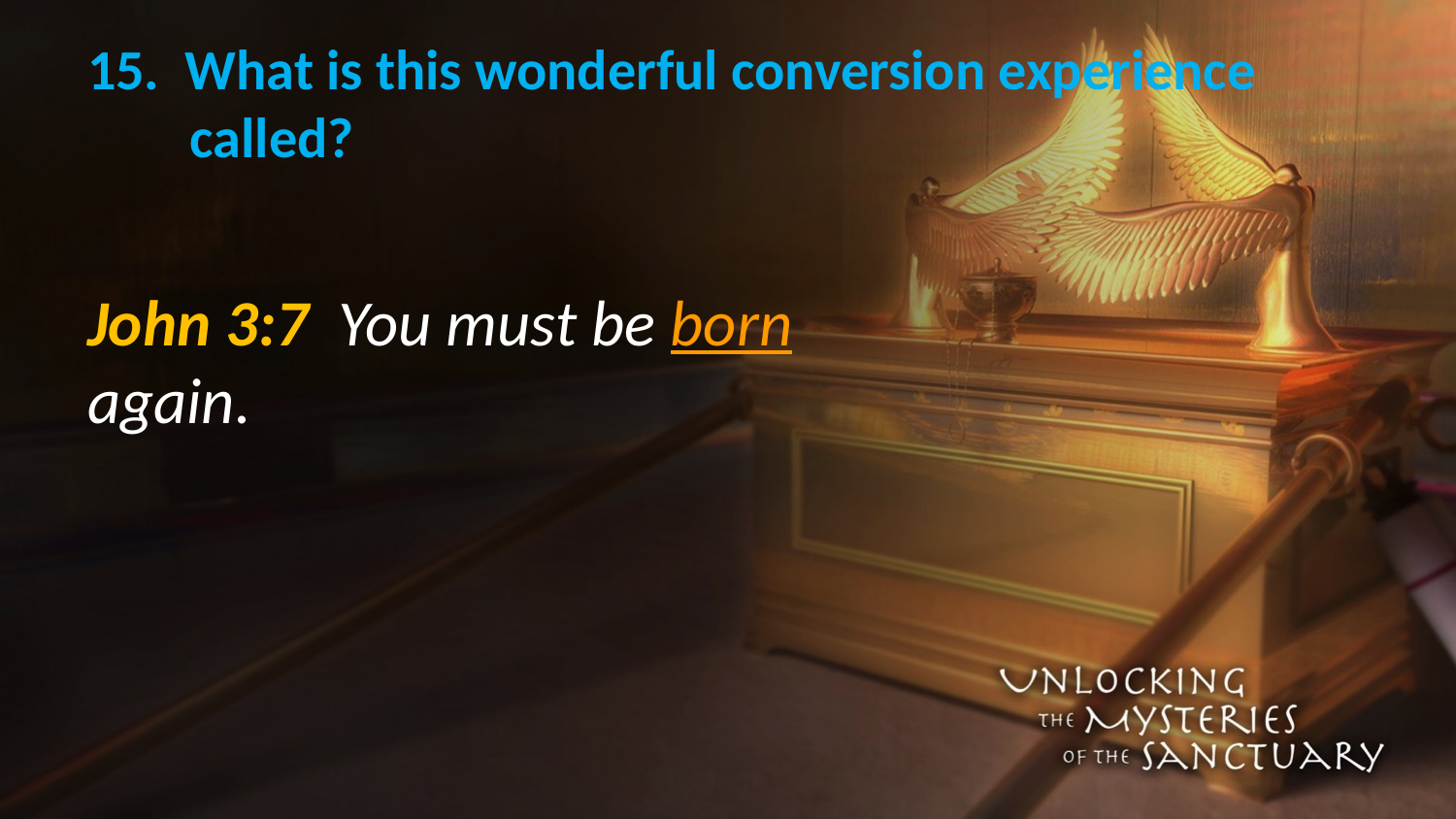

# 15.  What is this wonderful conversion experience called?

John 3:7  You must be born again.